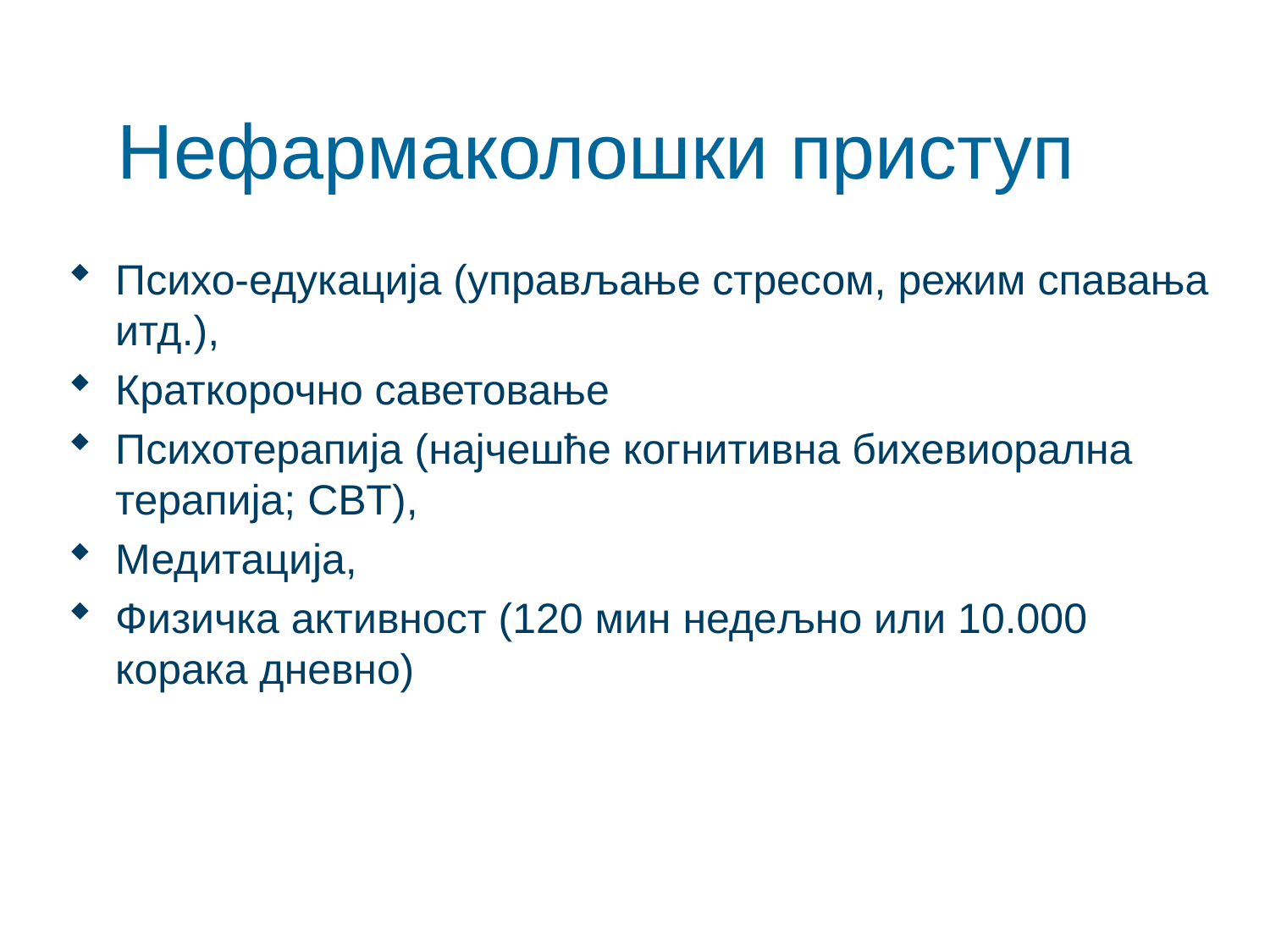

# Нефармаколошки приступ
Психо-едукација (управљање стресом, режим спавања итд.),
Краткорочно саветовање
Психотерапија (најчешће когнитивна бихевиорална терапија; CBT),
Медитација,
Физичка активност (120 мин недељно или 10.000 корака дневно)